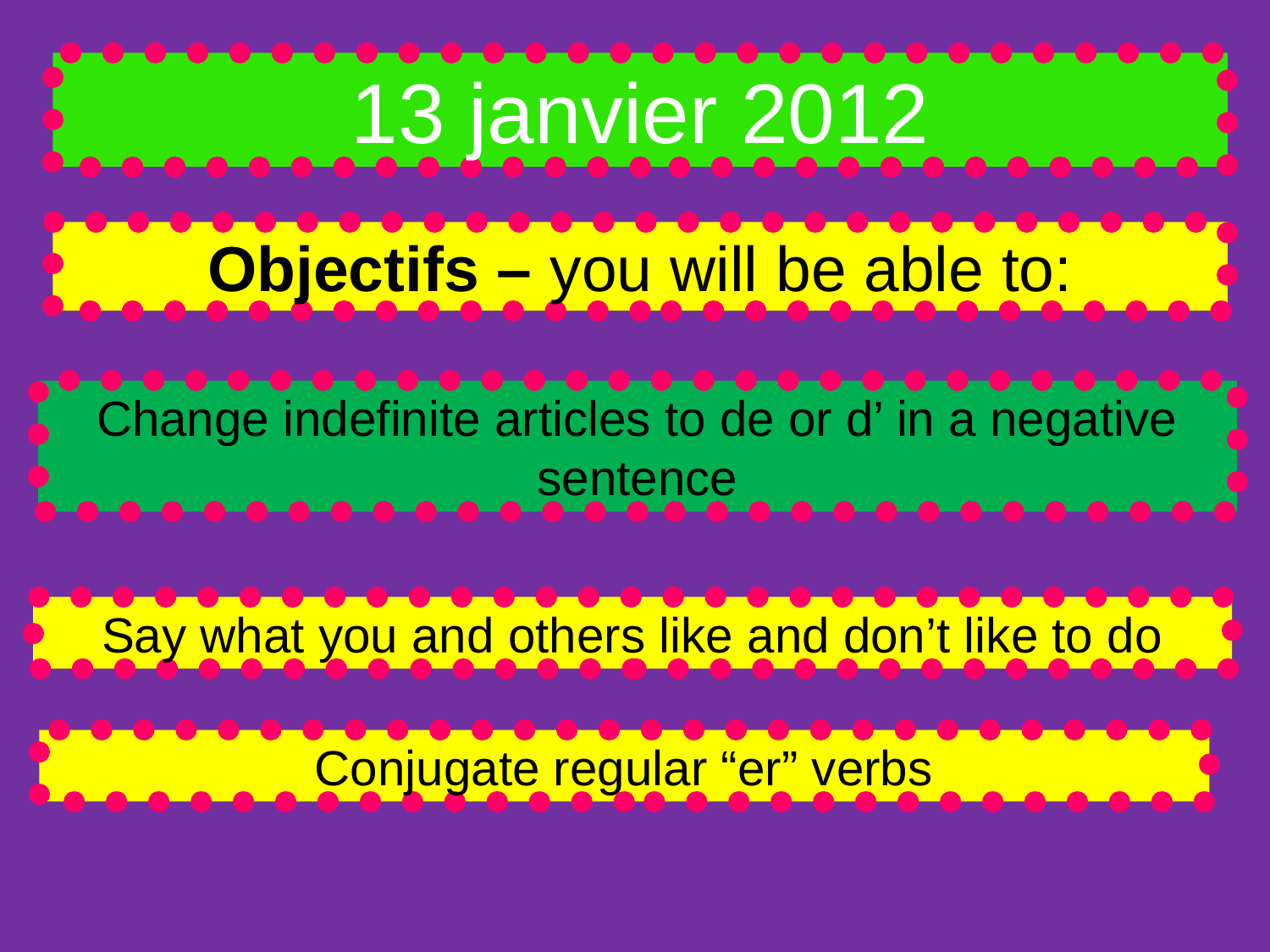

13 janvier 2012
Objectifs – you will be able to:
Change indefinite articles to de or d’ in a negative sentence
Say what you and others like and don’t like to do
Conjugate regular “er” verbs